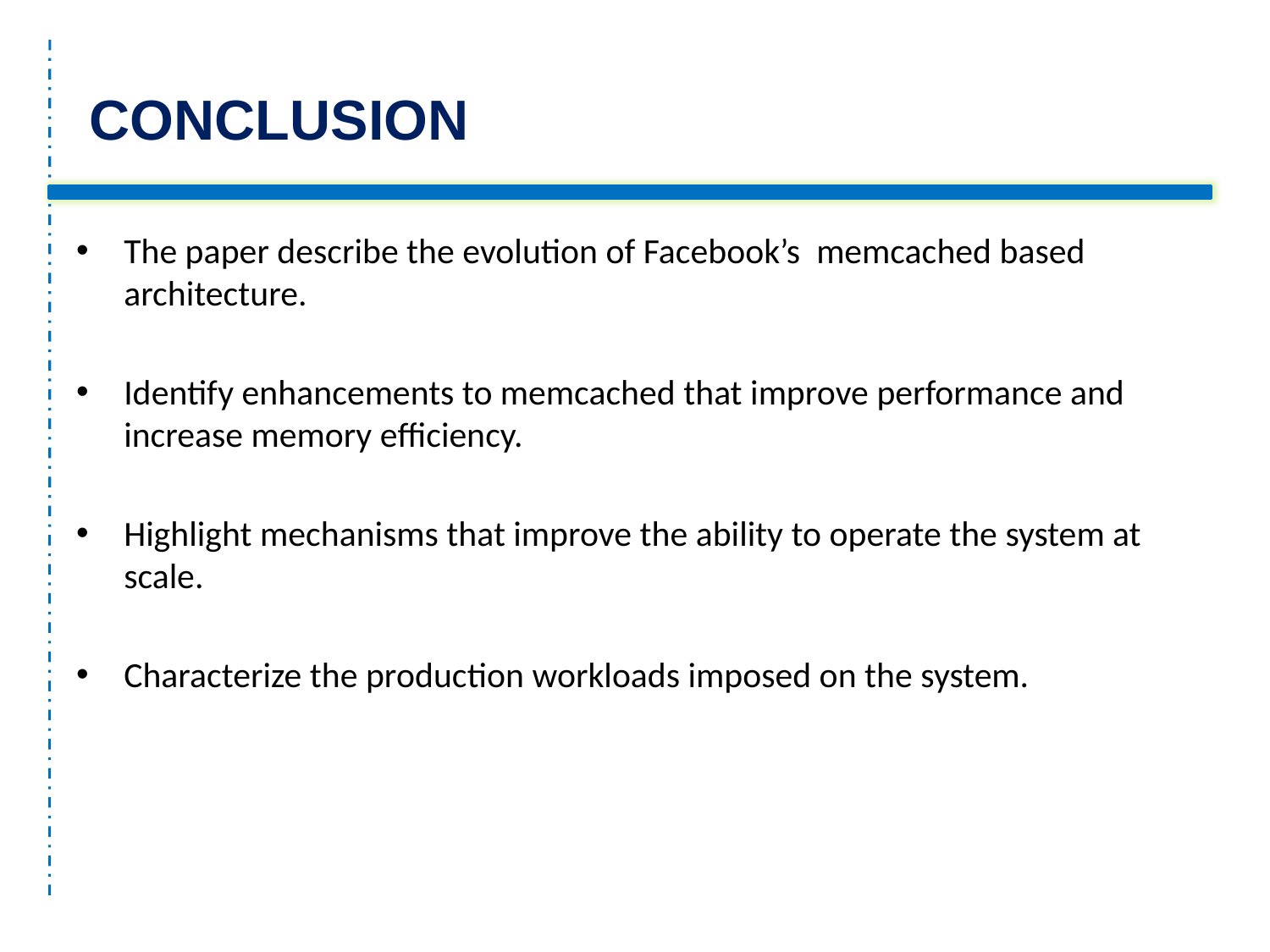

# CONCLUSION

The paper describe the evolution of Facebook’s  memcached based architecture.

Identify enhancements to memcached that improve performance and increase memory efficiency.

Highlight mechanisms that improve the ability to operate the system at scale.

Characterize the production workloads imposed on the system.